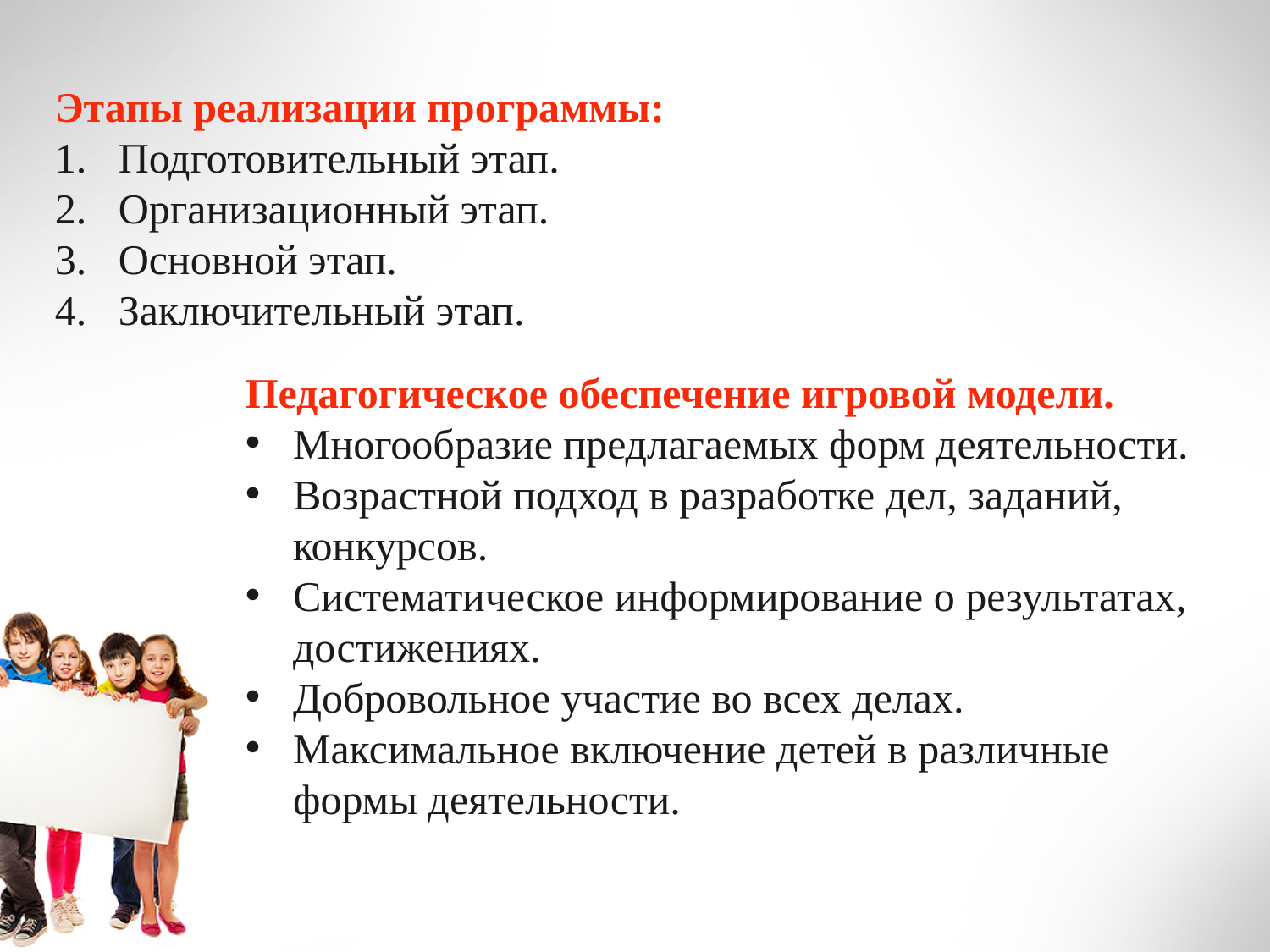

Этапы реализации программы:
Подготовительный этап.
Организационный этап.
Основной этап.
Заключительный этап.

Педагогическое обеспечение игровой модели.
Многообразие предлагаемых форм деятельности.
Возрастной подход в разработке дел, заданий, конкурсов.
Систематическое информирование о результатах, достижениях.
Добровольное участие во всех делах.
Максимальное включение детей в различные формы деятельности.